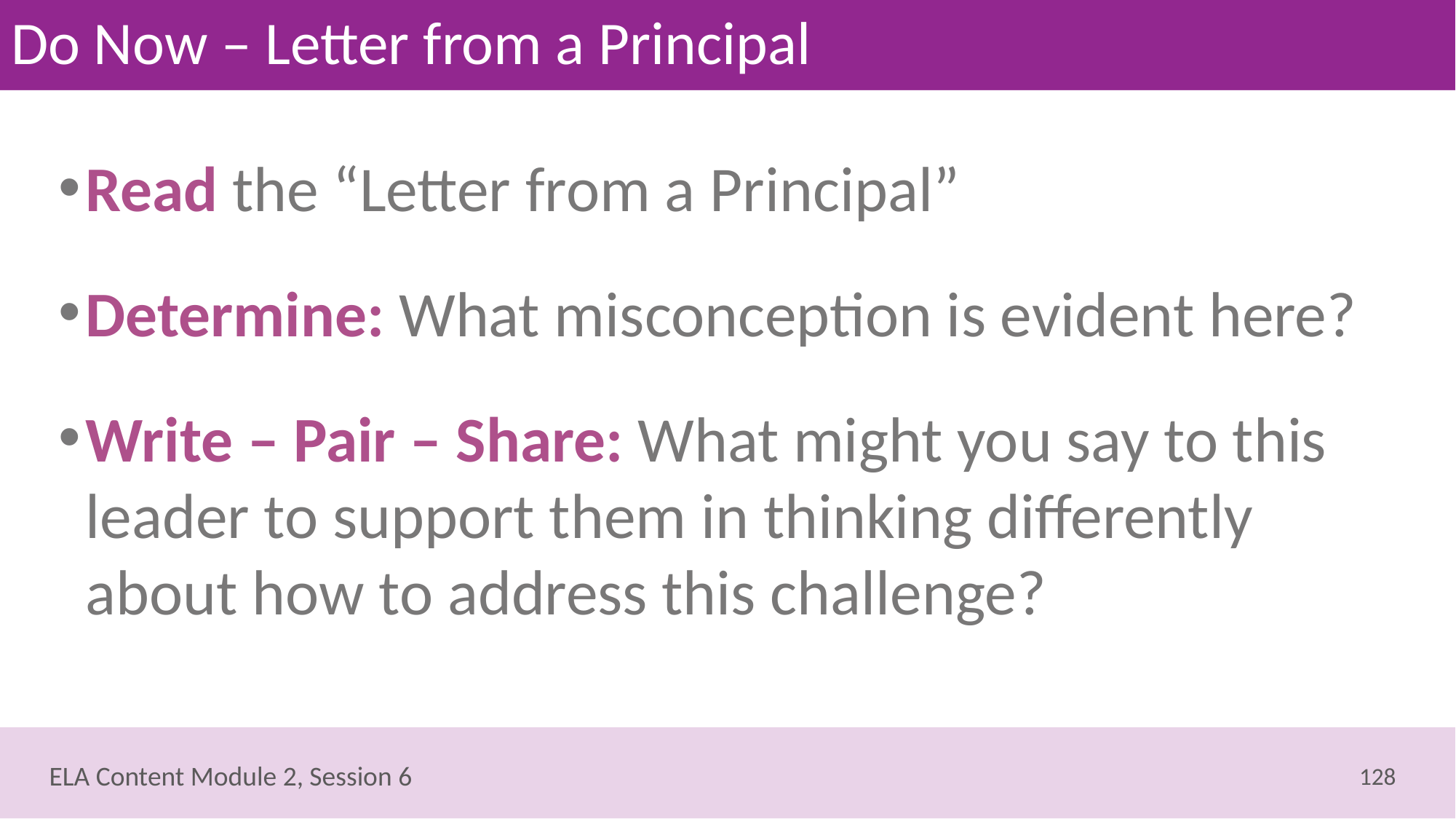

# Do Now – Letter from a Principal
Read the “Letter from a Principal”

Determine: What misconception is evident here?

Write – Pair – Share: What might you say to this leader to support them in thinking differently about how to address this challenge?

128